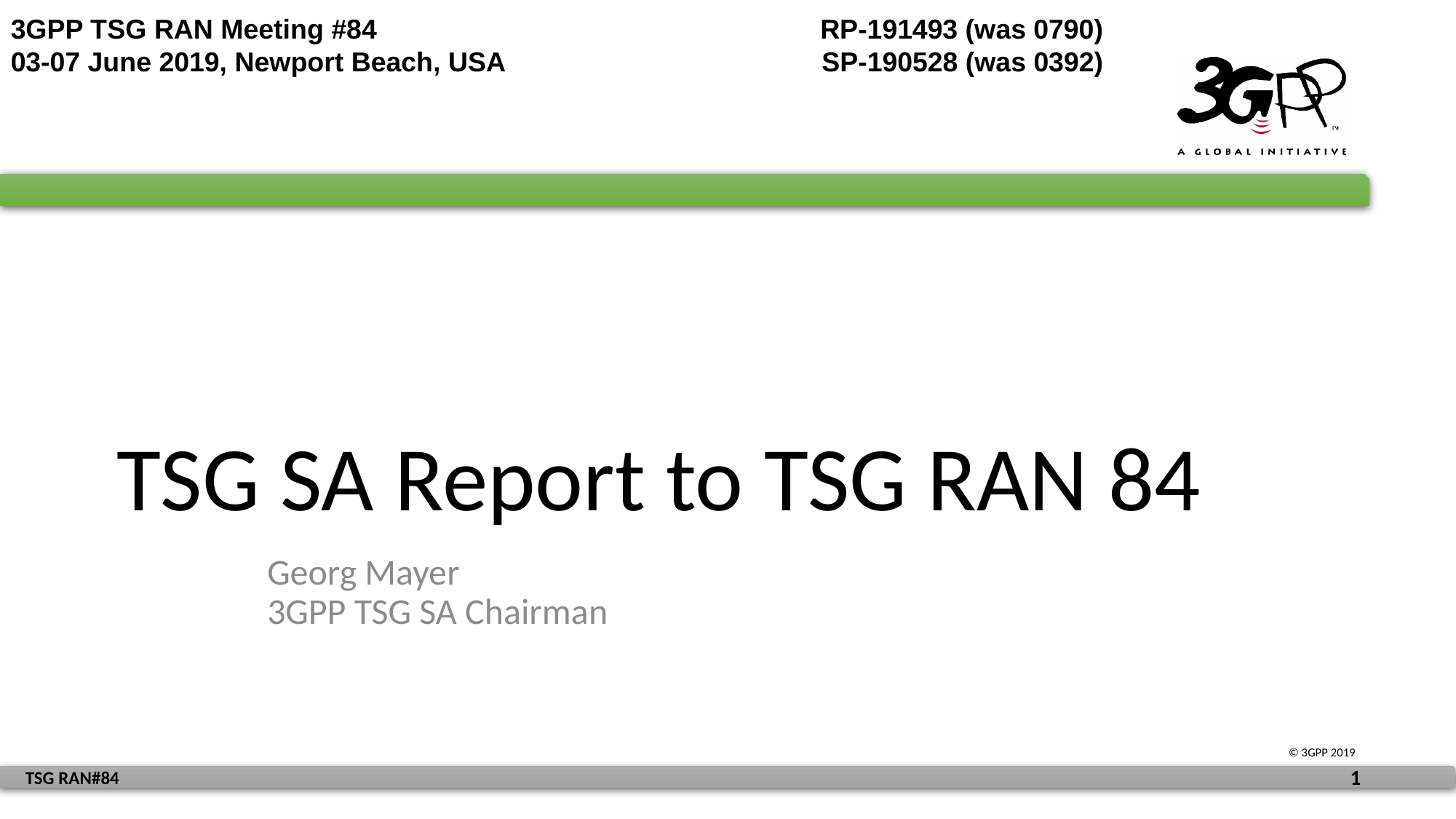

3GPP TSG RAN Meeting #84	RP-191493 (was 0790)
03-07 June 2019, Newport Beach, USA	SP-190528 (was 0392)
# TSG SA Report to TSG RAN 84
Georg Mayer
3GPP TSG SA Chairman